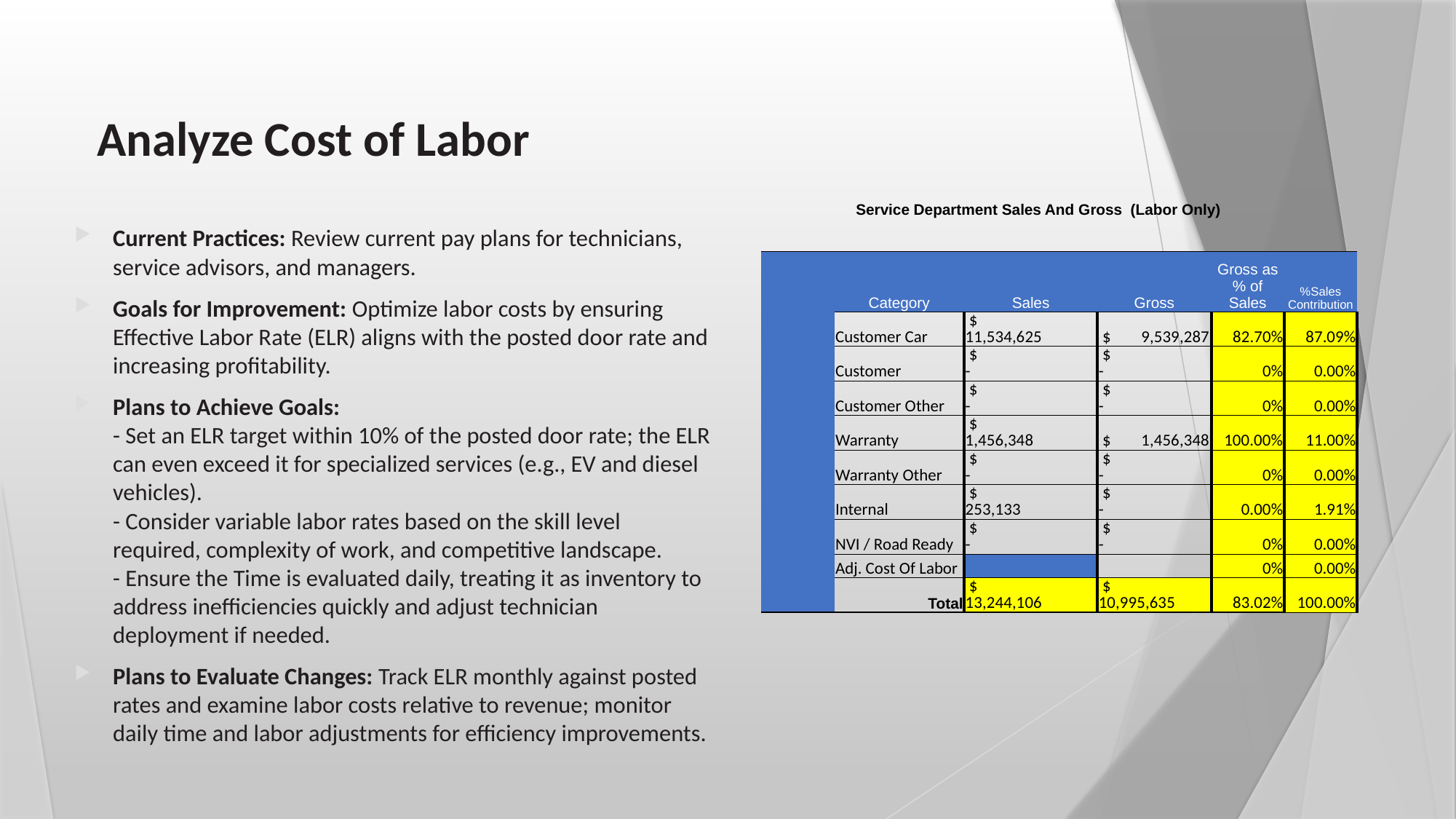

# Analyze Cost of Labor

Current Practices: Review current pay plans for technicians, service advisors, and managers.
Goals for Improvement: Optimize labor costs by ensuring Effective Labor Rate (ELR) aligns with the posted door rate and increasing profitability.
Plans to Achieve Goals:
- Set an ELR target within 10% of the posted door rate; the ELR can even exceed it for specialized services (e.g., EV and diesel vehicles).
- Consider variable labor rates based on the skill level required, complexity of work, and competitive landscape.
- Ensure the Time is evaluated daily, treating it as inventory to address inefficiencies quickly and adjust technician deployment if needed.
Plans to Evaluate Changes: Track ELR monthly against posted rates and examine labor costs relative to revenue; monitor daily time and labor adjustments for efficiency improvements.
| Service Department Sales And Gross (Labor Only) |  |  |  |  |  |
| --- | --- | --- | --- | --- | --- |
|  |  |  |  |  |  |
|  | Category | Sales | Gross | Gross as % of Sales | %Sales Contribution |
|  | Customer Car | $ 11,534,625 | $ 9,539,287 | 82.70% | 87.09% |
|  | Customer | $ - | $ - | 0% | 0.00% |
|  | Customer Other | $ - | $ - | 0% | 0.00% |
|  | Warranty | $ 1,456,348 | $ 1,456,348 | 100.00% | 11.00% |
|  | Warranty Other | $ - | $ - | 0% | 0.00% |
|  | Internal | $ 253,133 | $ - | 0.00% | 1.91% |
|  | NVI / Road Ready | $ - | $ - | 0% | 0.00% |
|  | Adj. Cost Of Labor |  |  | 0% | 0.00% |
|  | Total | $ 13,244,106 | $ 10,995,635 | 83.02% | 100.00% |